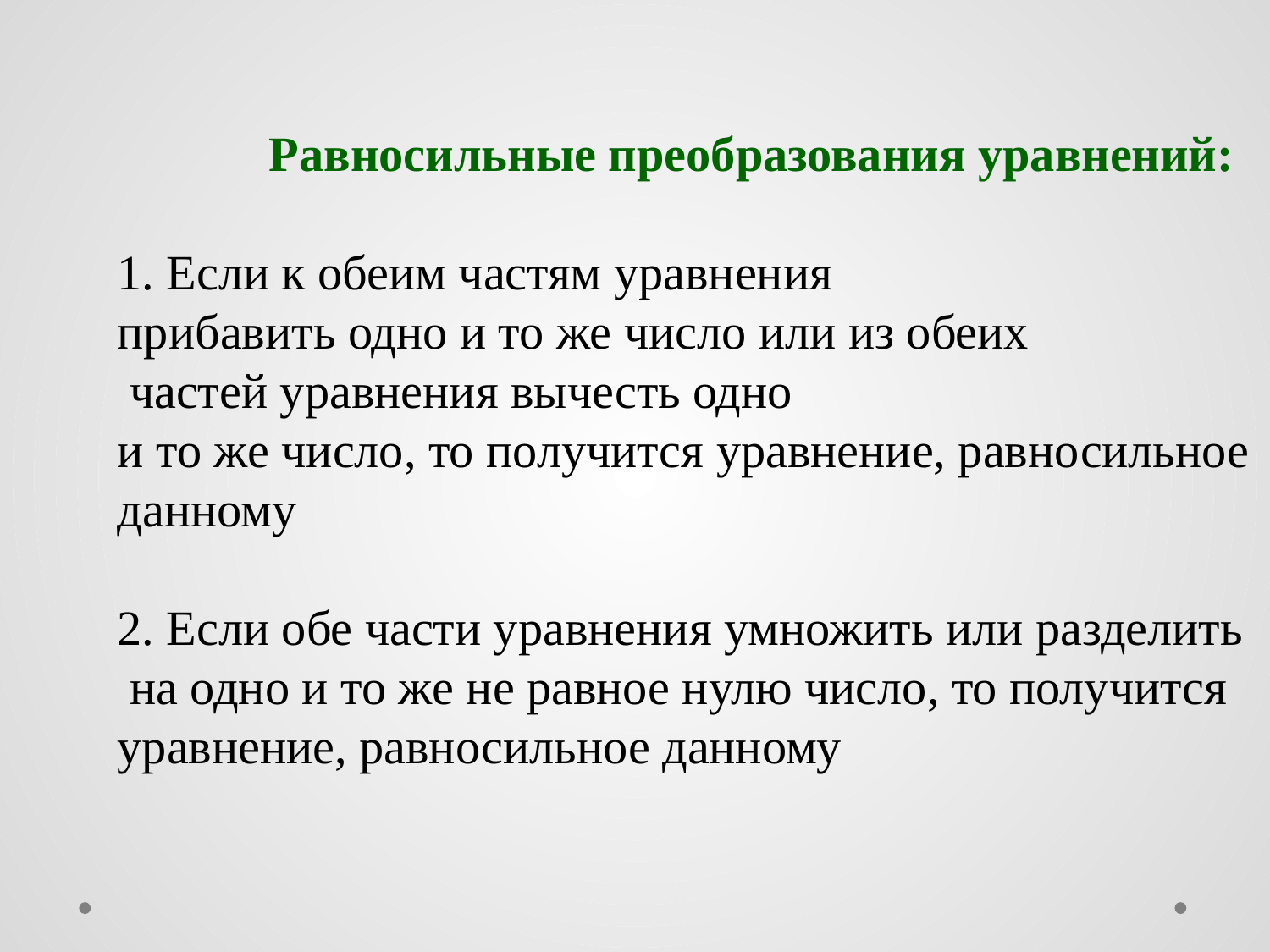

Равносильные преобразования уравнений:

1. Если к обеим частям уравнения
прибавить одно и то же число или из обеих
 частей уравнения вычесть одно
и то же число, то получится уравнение, равносильное данному

2. Если обе части уравнения умножить или разделить
 на одно и то же не равное нулю число, то получится
уравнение, равносильное данному